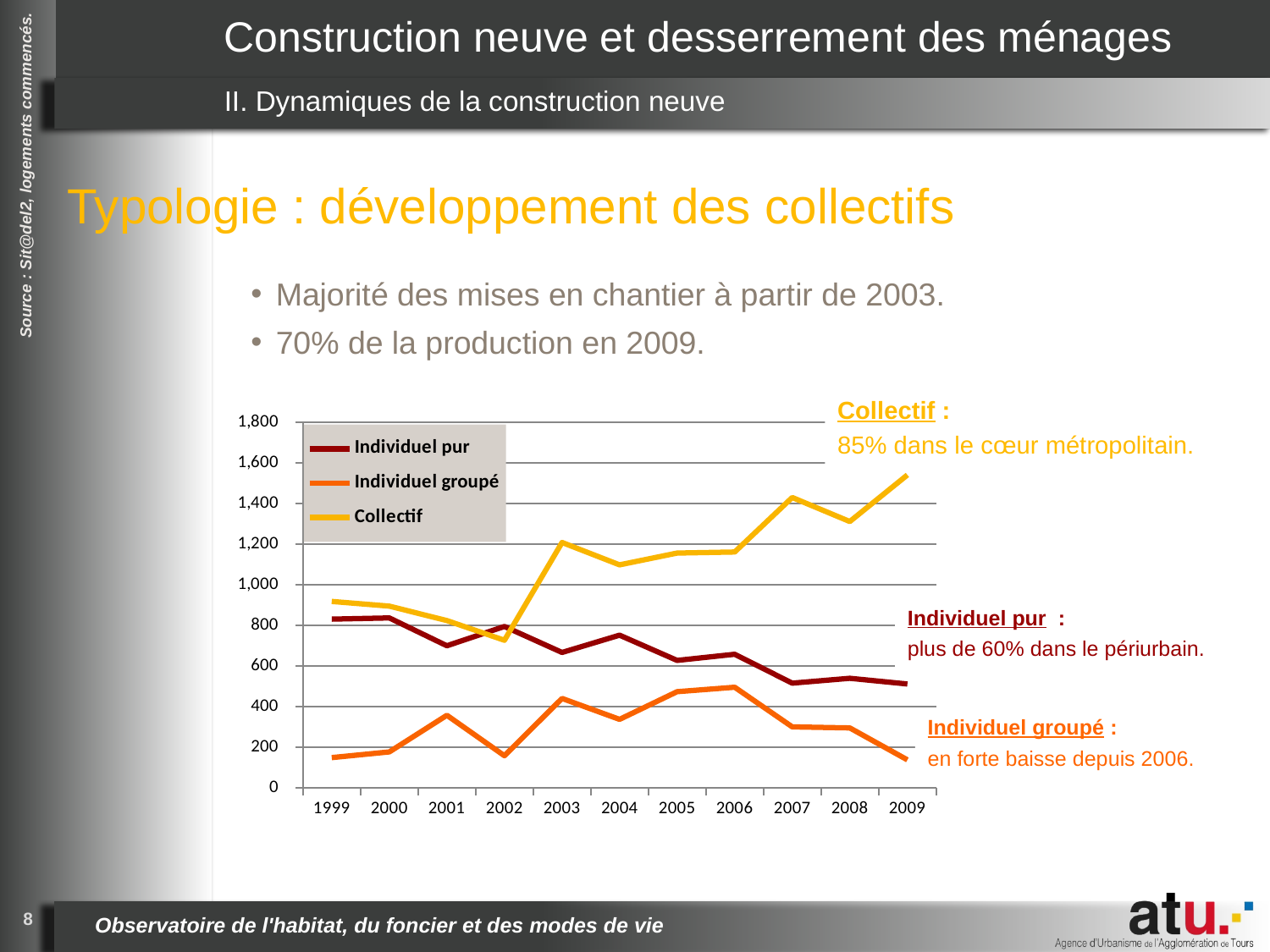

# Construction neuve et desserrement des ménages
II. Dynamiques de la construction neuve
Typologie : développement des collectifs
Source : Sit@del2, logements commencés.
Majorité des mises en chantier à partir de 2003.
70% de la production en 2009.
Collectif :
85% dans le cœur métropolitain.

### Chart

| Category | Individuel pur | Individuel groupé | Collectif |
|---|---|---|---|
| 1999 | 831.0 | 150.0 | 918.0 |
| 2000 | 837.0 | 178.0 | 895.0 |
| 2001 | 700.0 | 358.0 | 824.0 |
| 2002 | 795.0 | 159.0 | 727.0 |
| 2003 | 667.0 | 441.0 | 1208.0 |
| 2004 | 752.0 | 338.0 | 1098.0 |
| 2005 | 628.0 | 474.0 | 1156.0 |
| 2006 | 658.0 | 496.0 | 1161.0 |
| 2007 | 516.0 | 301.0 | 1429.0 |
| 2008 | 540.0 | 296.0 | 1311.0 |
| 2009 | 512.0 | 139.0 | 1540.0 |
Individuel pur  :
plus de 60% dans le périurbain.
Individuel groupé :
en forte baisse depuis 2006.
8
Observatoire de l'habitat, du foncier et des modes de vie